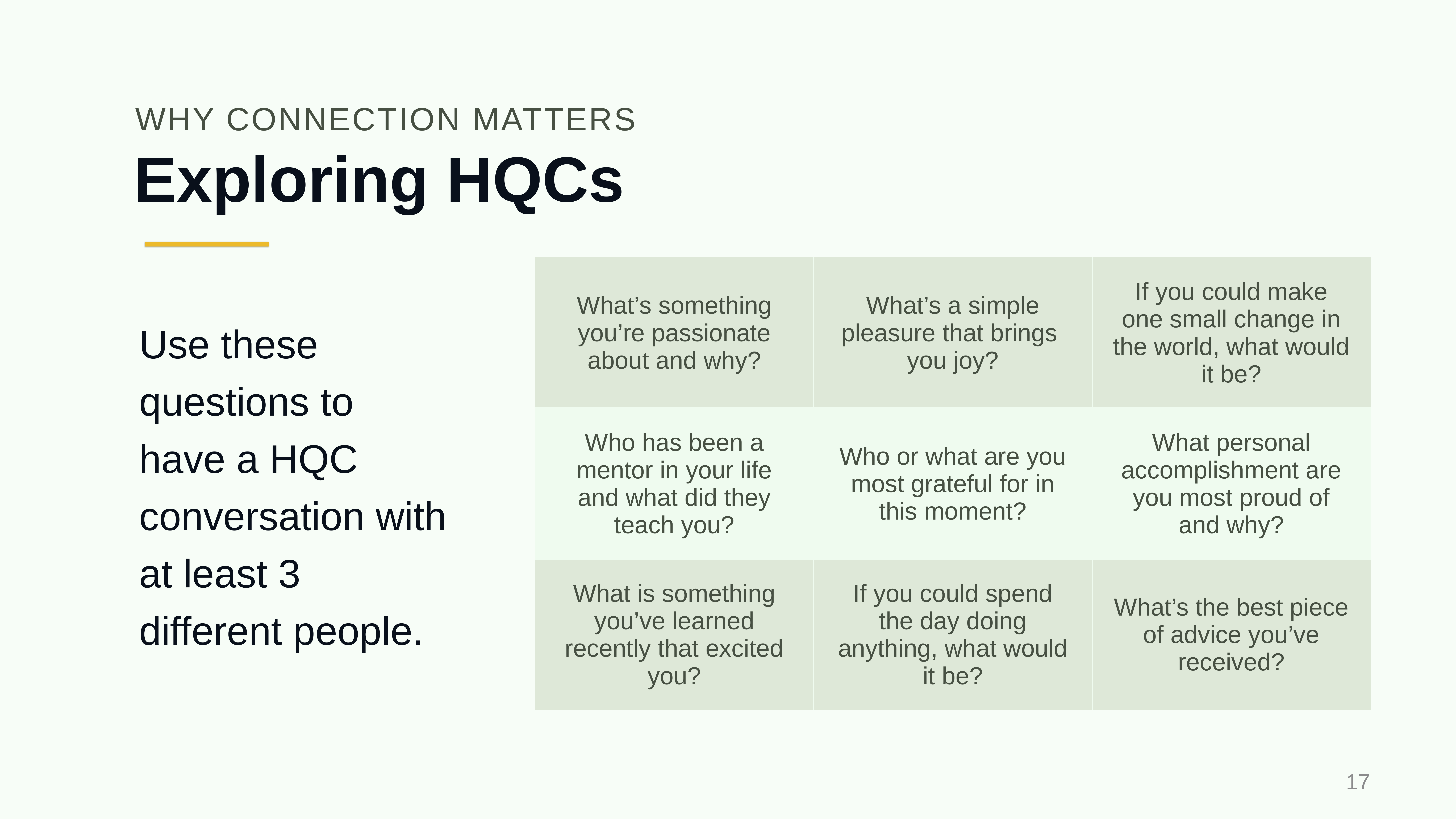

WHY CONNECTION MATTERS
# Exploring HQCs

| What’s something you’re passionate about and why? | What’s a simple pleasure that brings you joy? | If you could make one small change in the world, what would it be? |
| --- | --- | --- |
| Who has been a mentor in your life and what did they teach you? | Who or what are you most grateful for in this moment? | What personal accomplishment are you most proud of and why? |
| What is something you’ve learned recently that excited you? | If you could spend the day doing anything, what would it be? | What’s the best piece of advice you’ve received? |
Use these questions to have a HQC conversation with at least 3 different people.
17